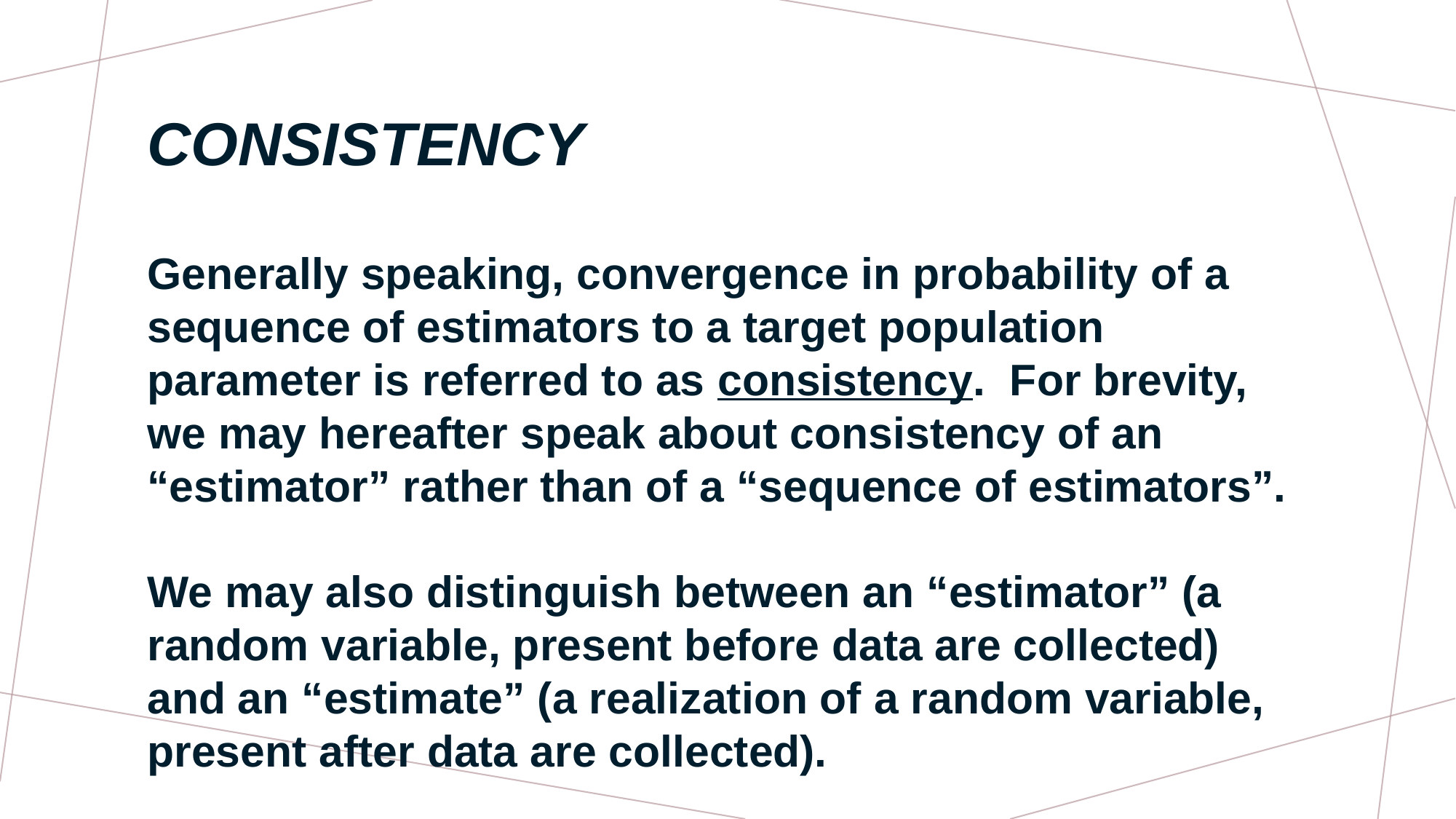

# CONSISTENCY
Generally speaking, convergence in probability of a sequence of estimators to a target population parameter is referred to as consistency.  For brevity, we may hereafter speak about consistency of an “estimator” rather than of a “sequence of estimators”.

We may also distinguish between an “estimator” (a random variable, present before data are collected) and an “estimate” (a realization of a random variable, present after data are collected).